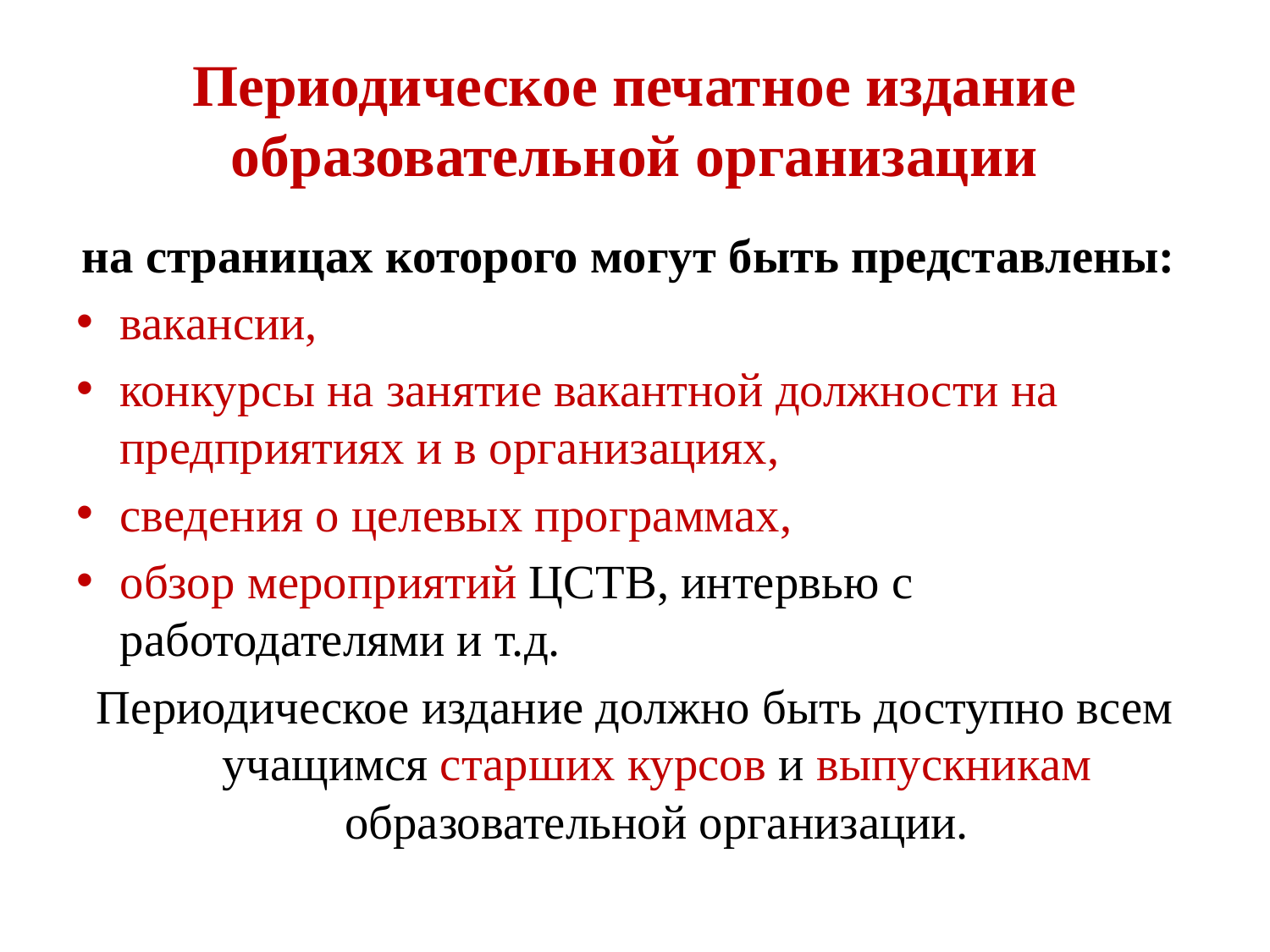

# Периодическое печатное издание образовательной организации
на страницах которого могут быть представлены:
вакансии,
конкурсы на занятие вакантной должности на предприятиях и в организациях,
сведения о целевых программах,
обзор мероприятий ЦСТВ, интервью с работодателями и т.д.
Периодическое издание должно быть доступно всем учащимся старших курсов и выпускникам образовательной организации.